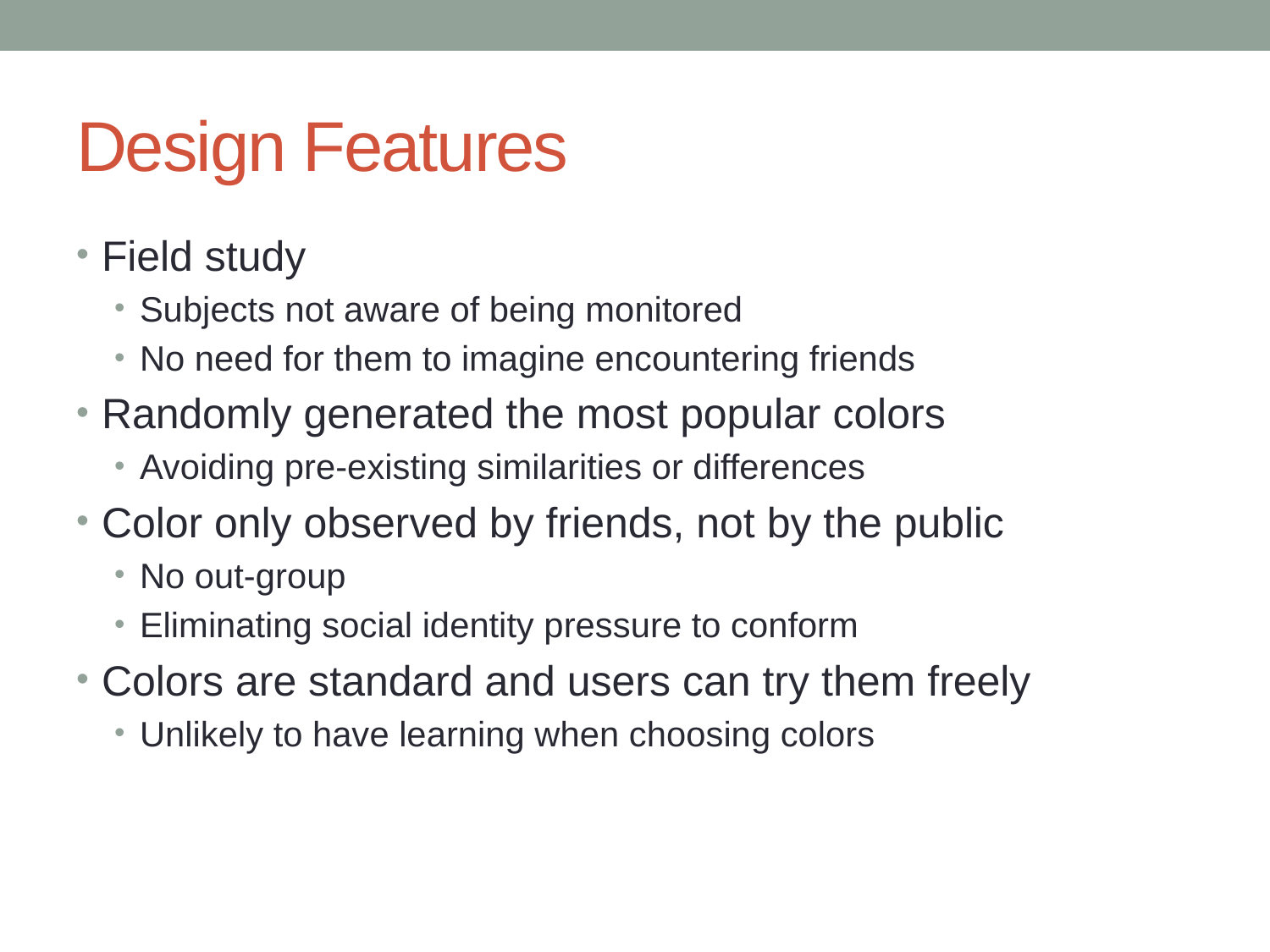

# Design Features
Field study
Subjects not aware of being monitored
No need for them to imagine encountering friends
Randomly generated the most popular colors
Avoiding pre-existing similarities or differences
Color only observed by friends, not by the public
No out-group
Eliminating social identity pressure to conform
Colors are standard and users can try them freely
Unlikely to have learning when choosing colors